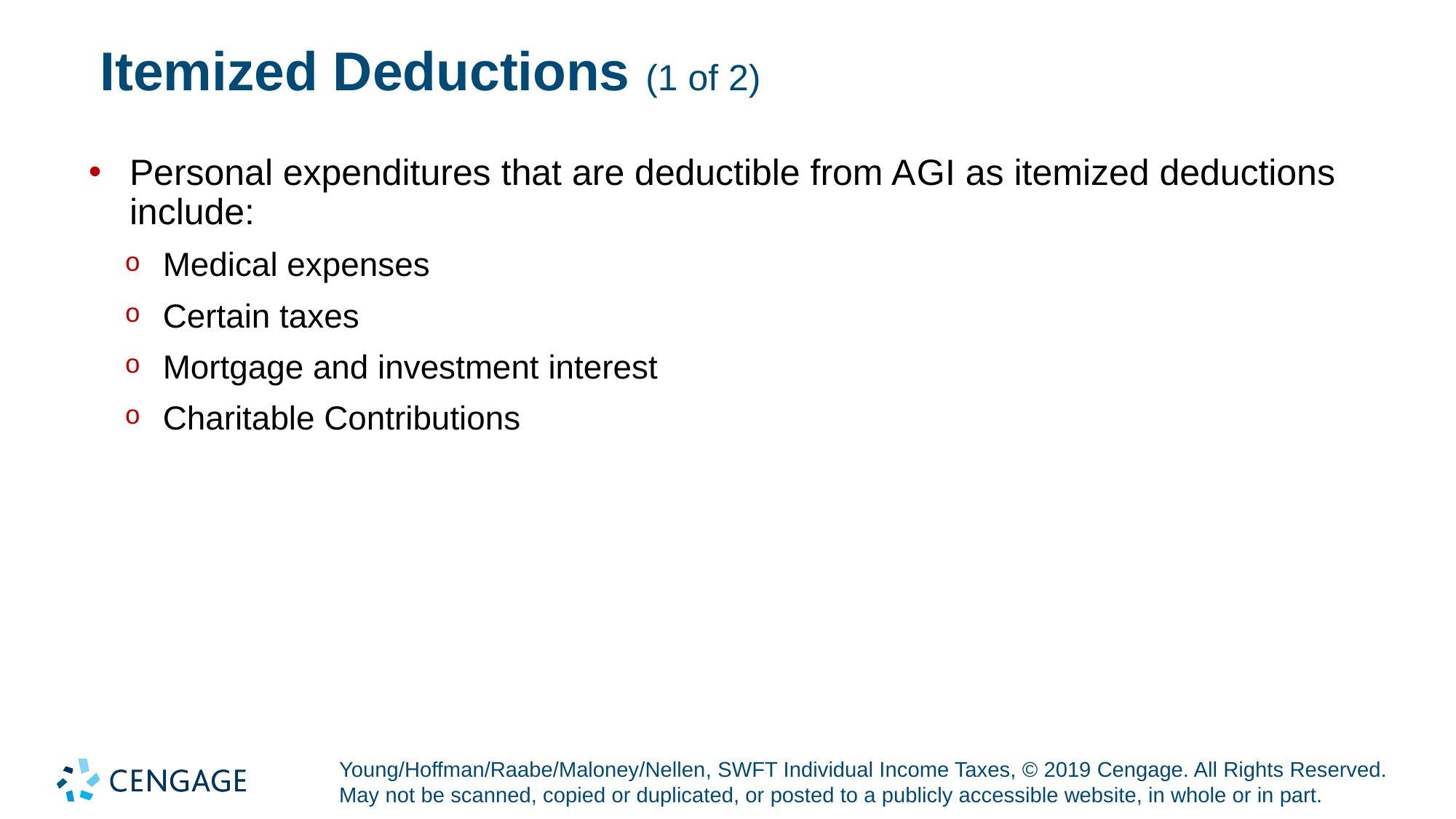

# Itemized Deductions (1 of 2)
Personal expenditures that are deductible from A G I as itemized deductions include:
Medical expenses
Certain taxes
Mortgage and investment interest
Charitable Contributions